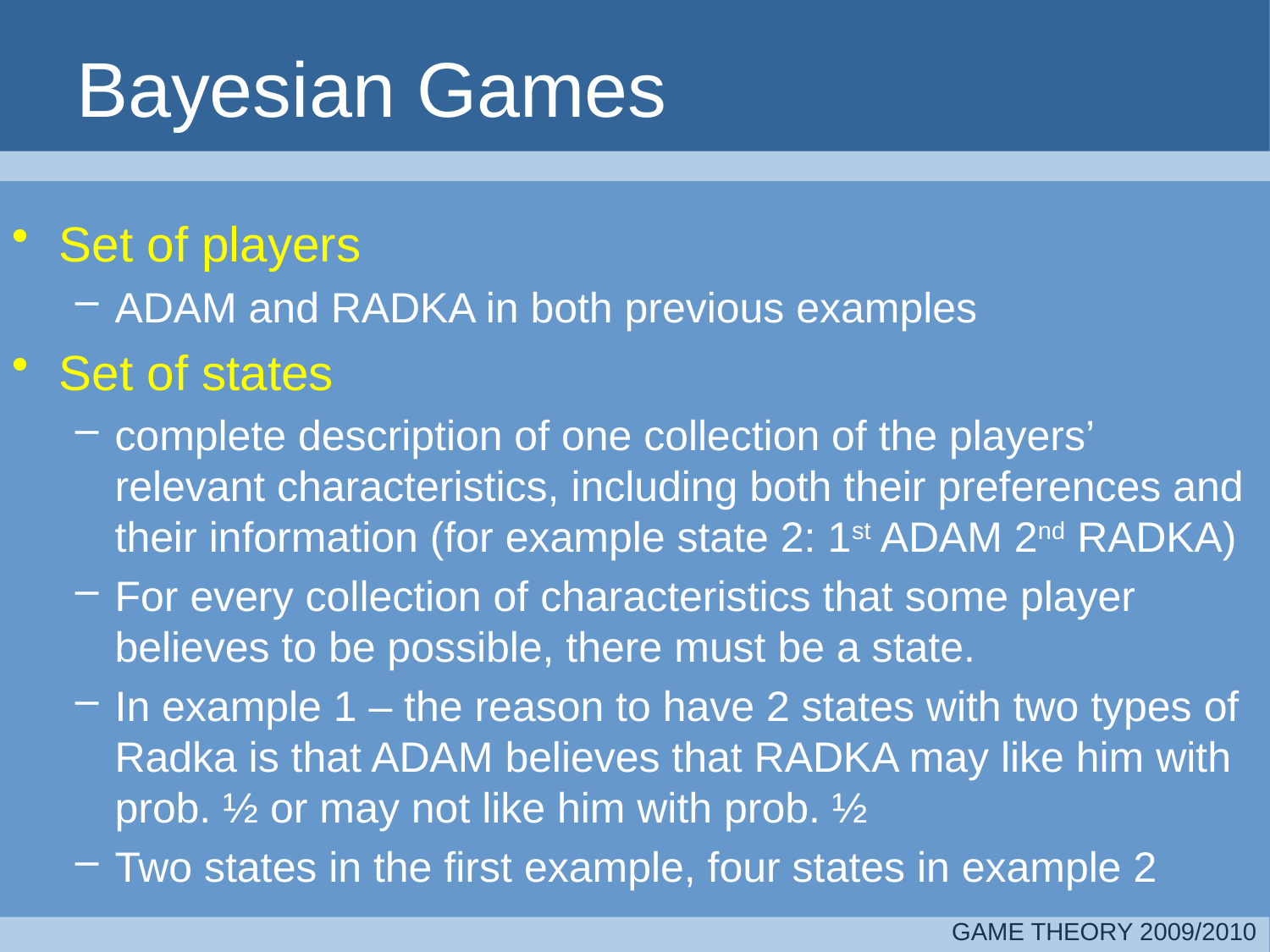

# Bayesian Games
Set of players
ADAM and RADKA in both previous examples
Set of states
complete description of one collection of the players’ relevant characteristics, including both their preferences and their information (for example state 2: 1st ADAM 2nd RADKA)
For every collection of characteristics that some player believes to be possible, there must be a state.
In example 1 – the reason to have 2 states with two types of Radka is that ADAM believes that RADKA may like him with prob. ½ or may not like him with prob. ½
Two states in the first example, four states in example 2
GAME THEORY 2009/2010